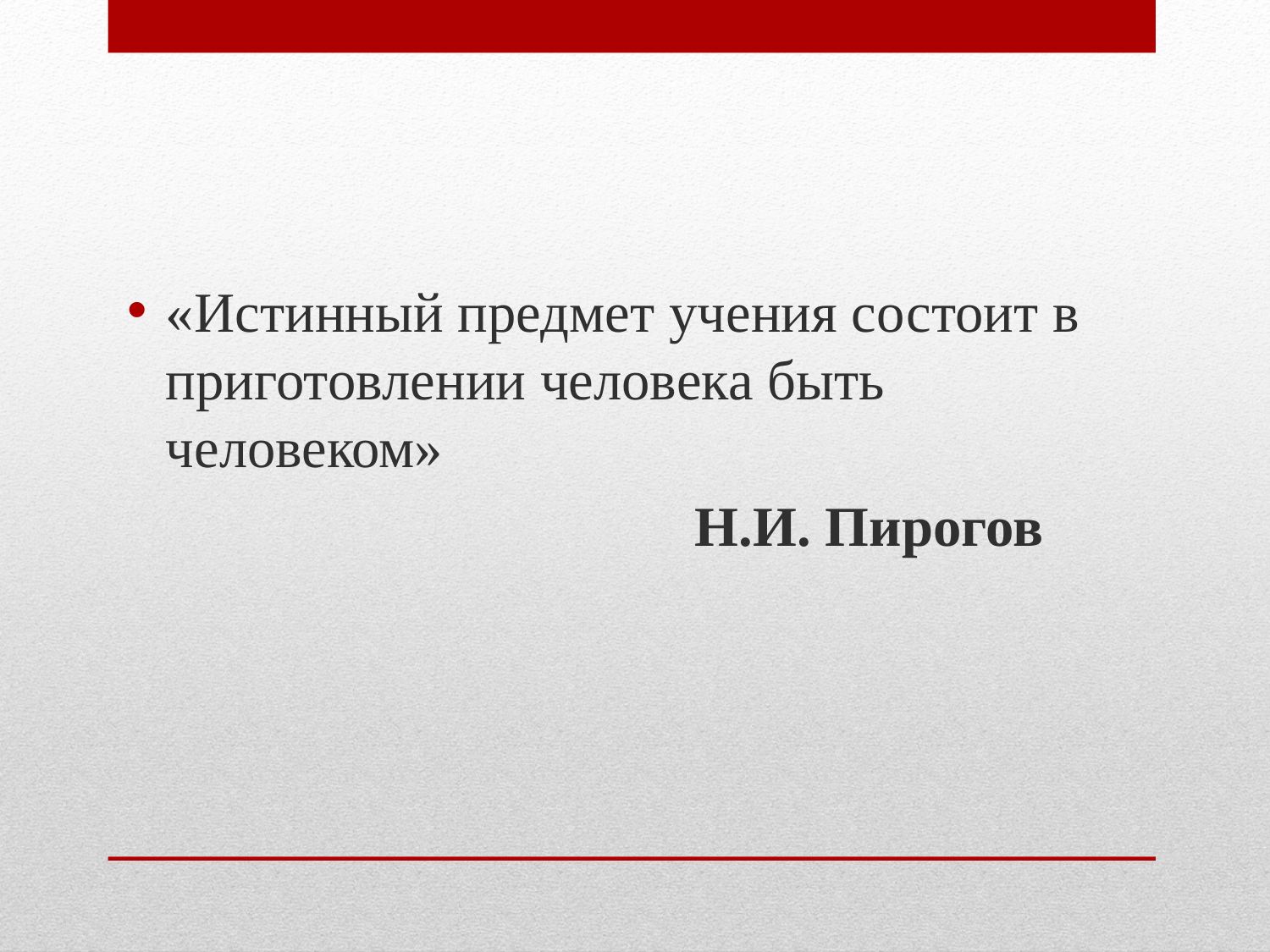

«Истинный предмет учения состоит в приготовлении человека быть человеком»
                                        Н.И. Пирогов